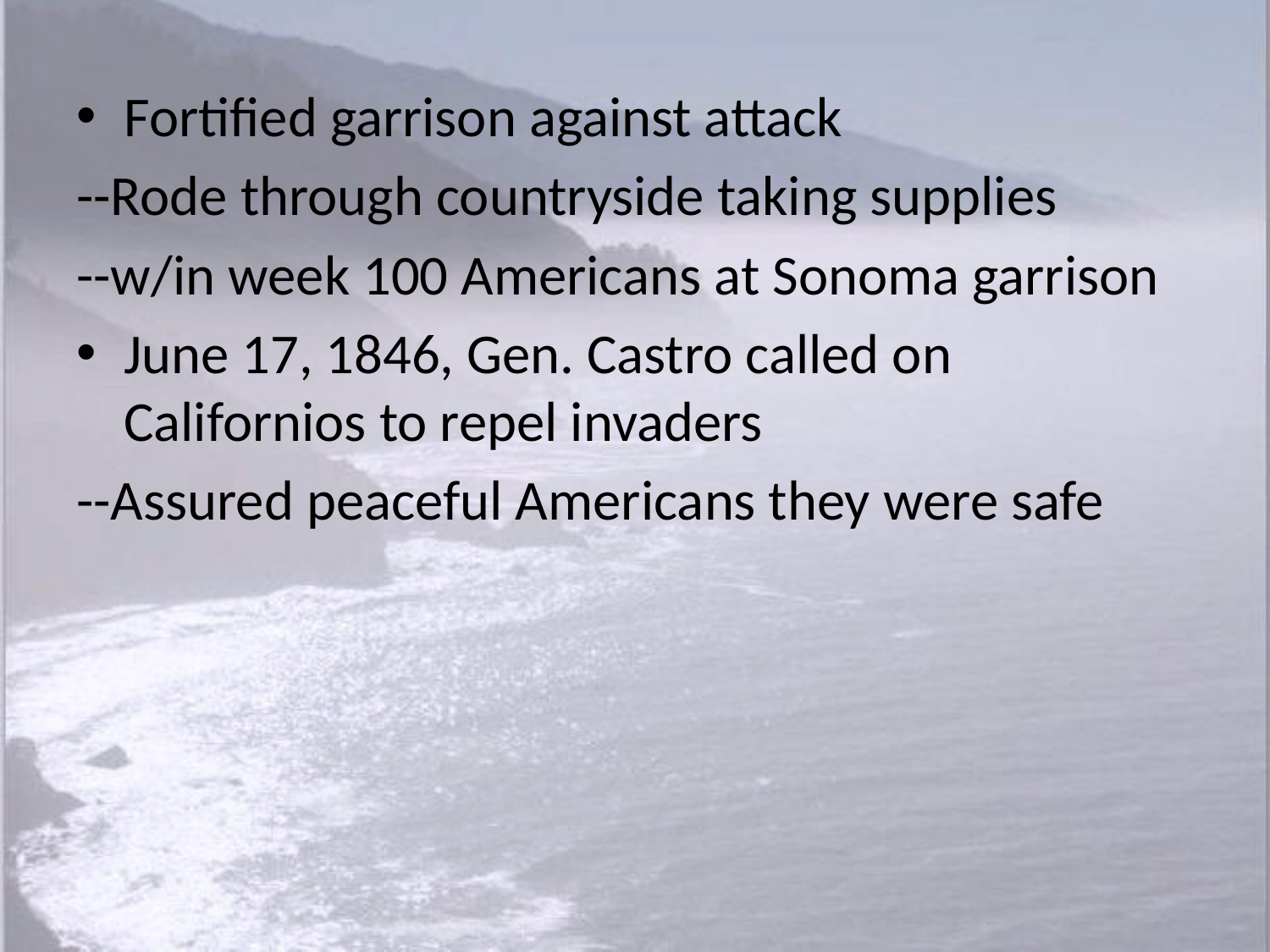

Fortified garrison against attack
--Rode through countryside taking supplies
--w/in week 100 Americans at Sonoma garrison
June 17, 1846, Gen. Castro called on Californios to repel invaders
--Assured peaceful Americans they were safe